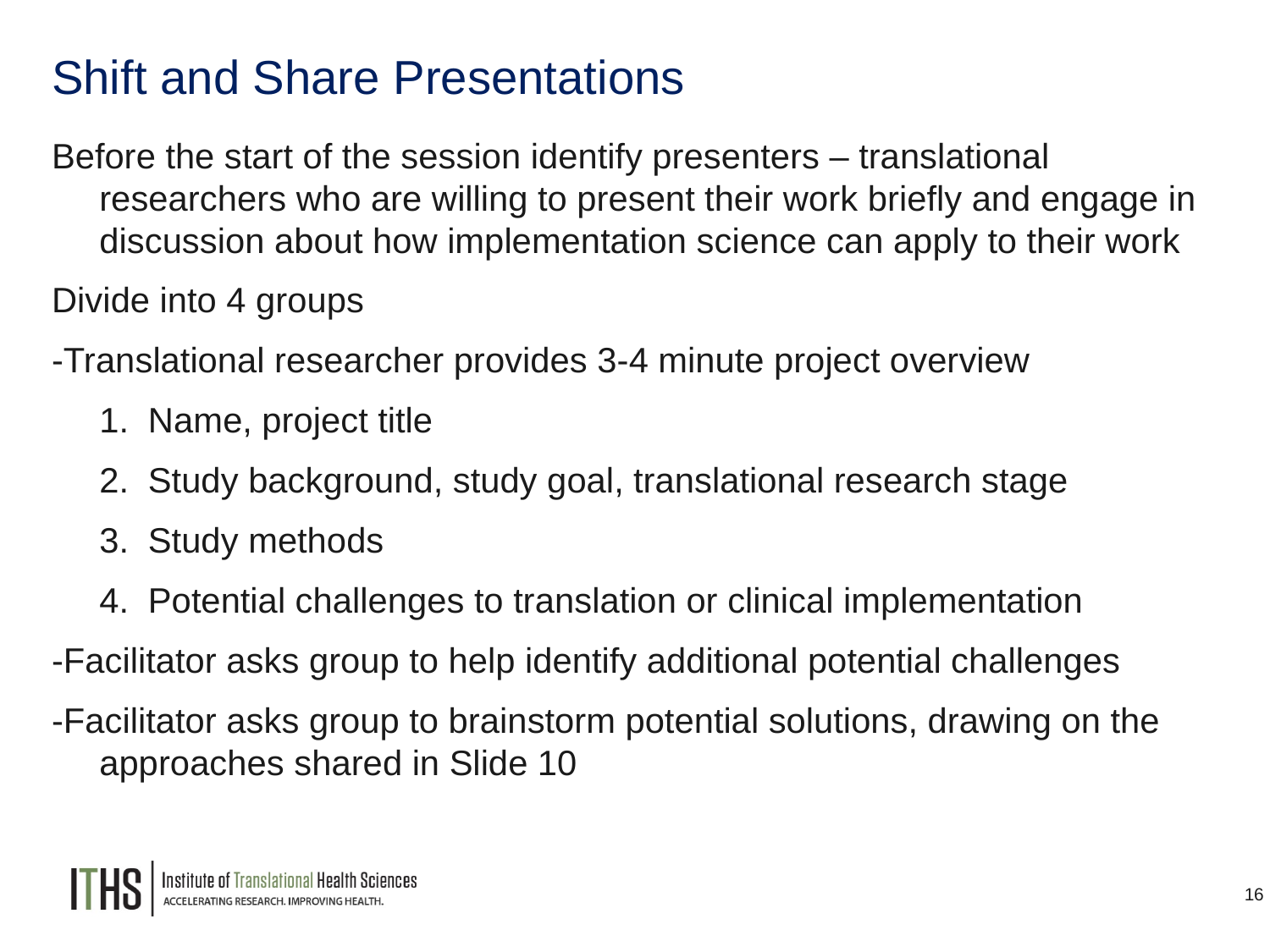

# Shift and Share Presentations
Before the start of the session identify presenters – translational researchers who are willing to present their work briefly and engage in discussion about how implementation science can apply to their work
Divide into 4 groups
-Translational researcher provides 3-4 minute project overview
	1.  Name, project title
	2.  Study background, study goal, translational research stage
	3.  Study methods
	4.  Potential challenges to translation or clinical implementation
-Facilitator asks group to help identify additional potential challenges
-Facilitator asks group to brainstorm potential solutions, drawing on the approaches shared in Slide 10